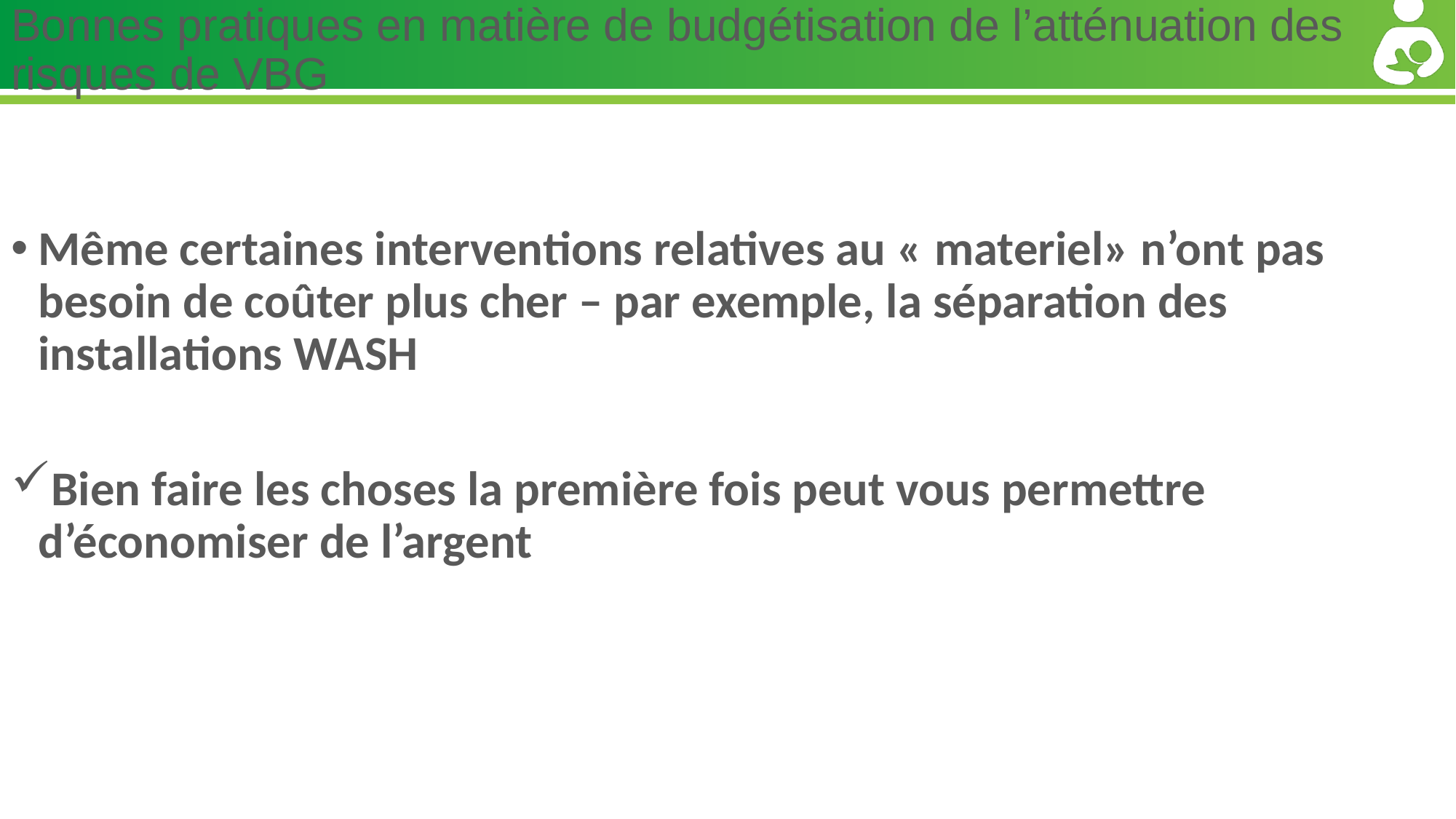

# Bonnes pratiques en matière de budgétisation de l’atténuation des risques de VBG
Même certaines interventions relatives au « materiel» n’ont pas besoin de coûter plus cher – par exemple, la séparation des installations WASH

Bien faire les choses la première fois peut vous permettre d’économiser de l’argent